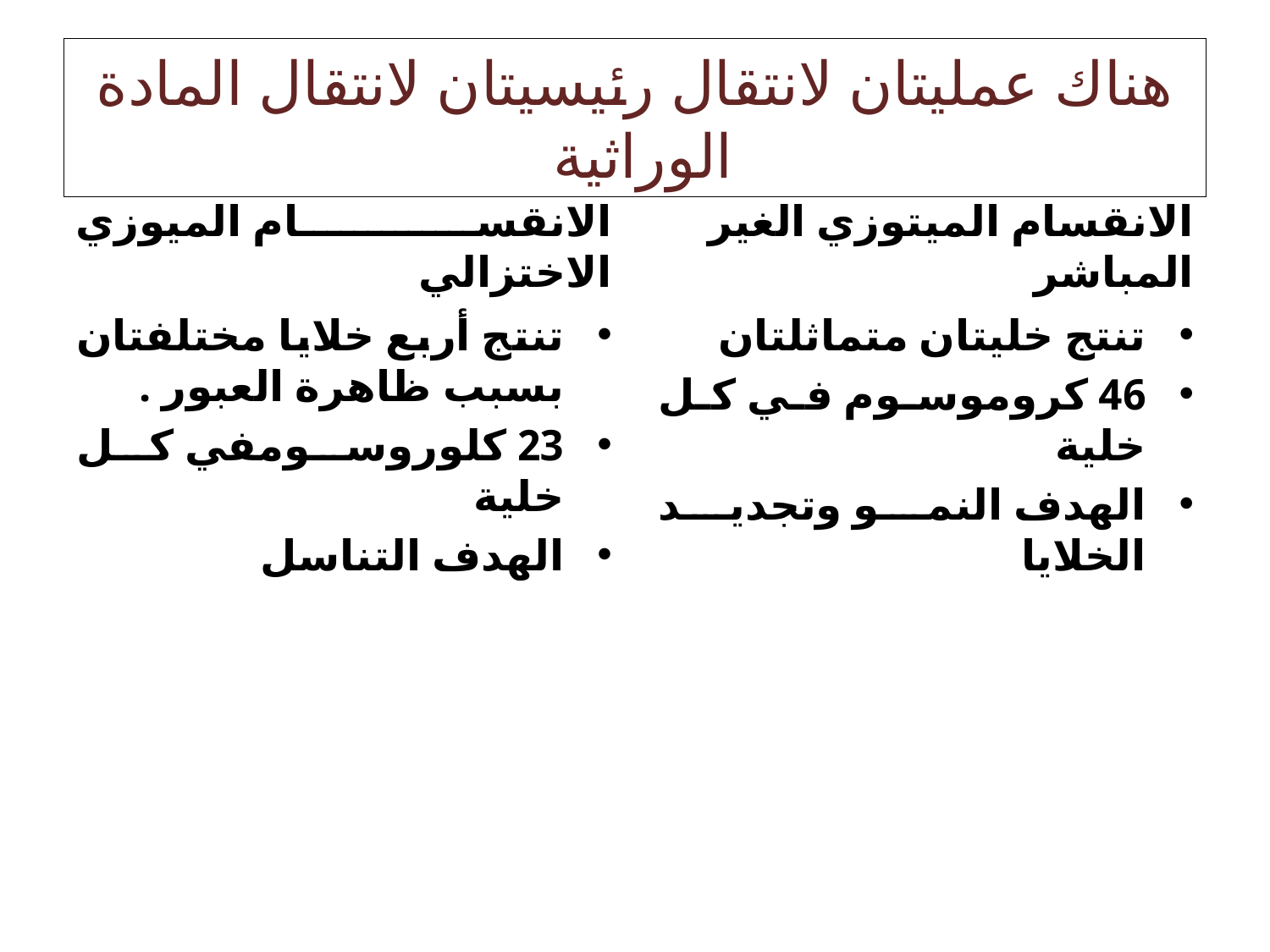

# هناك عمليتان لانتقال رئيسيتان لانتقال المادة الوراثية
الانقسام الميوزي الاختزالي
الانقسام الميتوزي الغير المباشر
تنتج أربع خلايا مختلفتان بسبب ظاهرة العبور .
23 كلوروسومفي كل خلية
الهدف التناسل
تنتج خليتان متماثلتان
46 كروموسوم في كل خلية
الهدف النمو وتجديد الخلايا